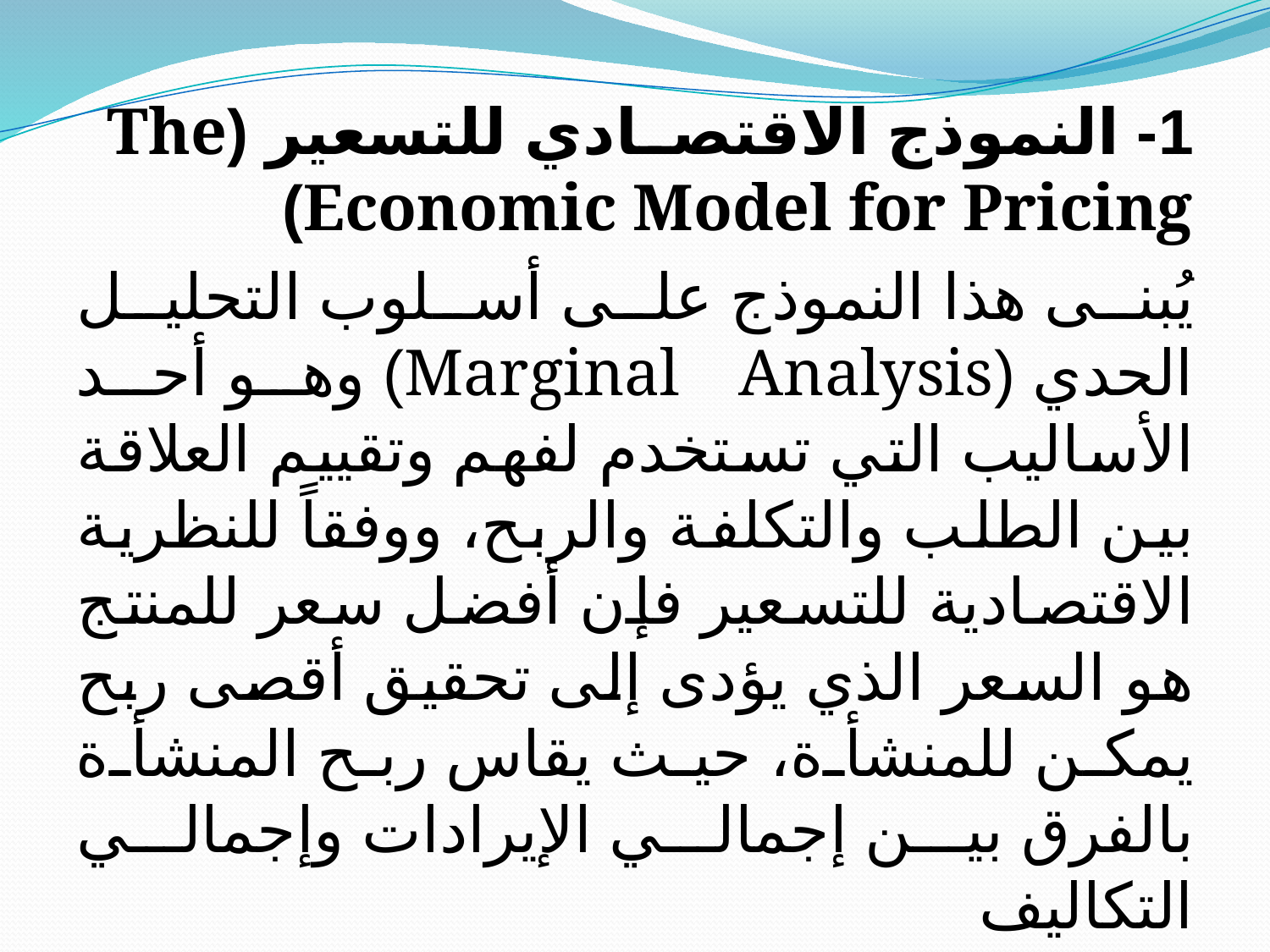

1- النموذج الاقتصادي للتسعير (The Economic Model for Pricing)
يُبنى هذا النموذج على أسلوب التحليل الحدي (Marginal Analysis) وهو أحد الأساليب التي تستخدم لفهم وتقييم العلاقة بين الطلب والتكلفة والربح، ووفقاً للنظرية الاقتصادية للتسعير فإن أفضل سعر للمنتج هو السعر الذي يؤدى إلى تحقيق أقصى ربح يمكن للمنشأة، حيث يقاس ربح المنشأة بالفرق بين إجمالي الإيرادات وإجمالي التكاليف